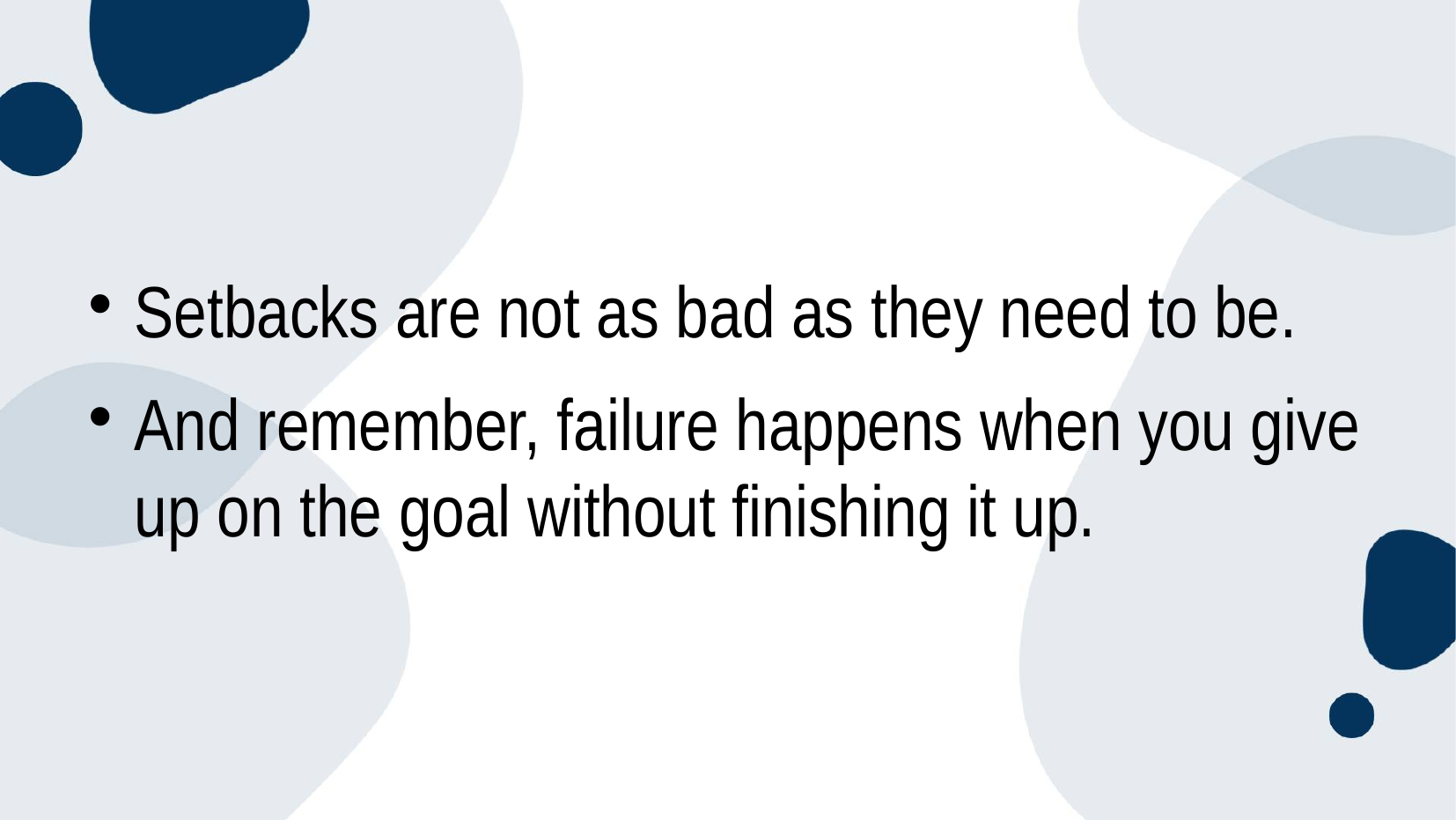

#
Setbacks are not as bad as they need to be.
And remember, failure happens when you give up on the goal without finishing it up.